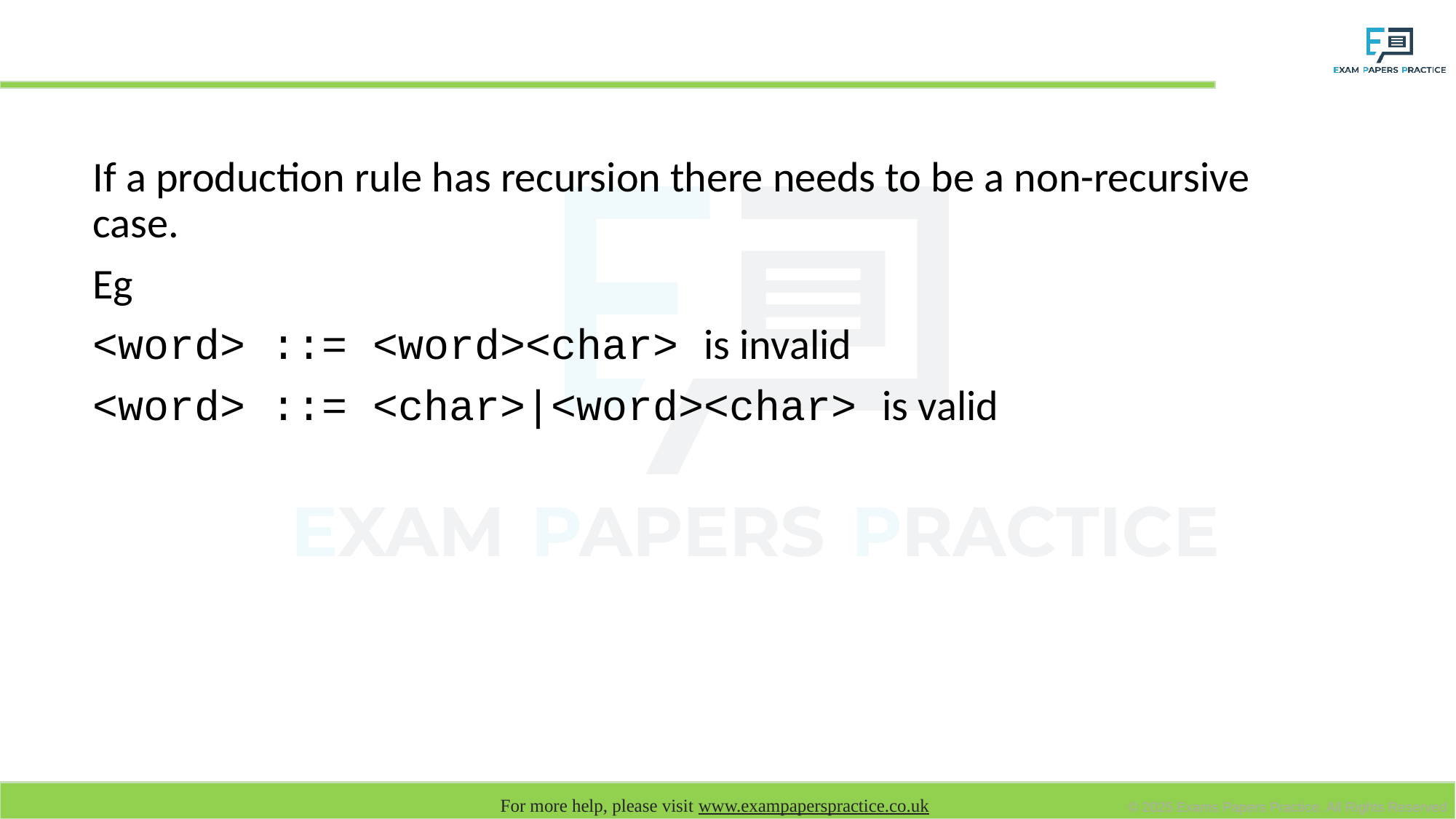

# BNF Recursion
If a production rule has recursion there needs to be a non-recursive case.
Eg
<word> ::= <word><char> is invalid
<word> ::= <char>|<word><char> is valid